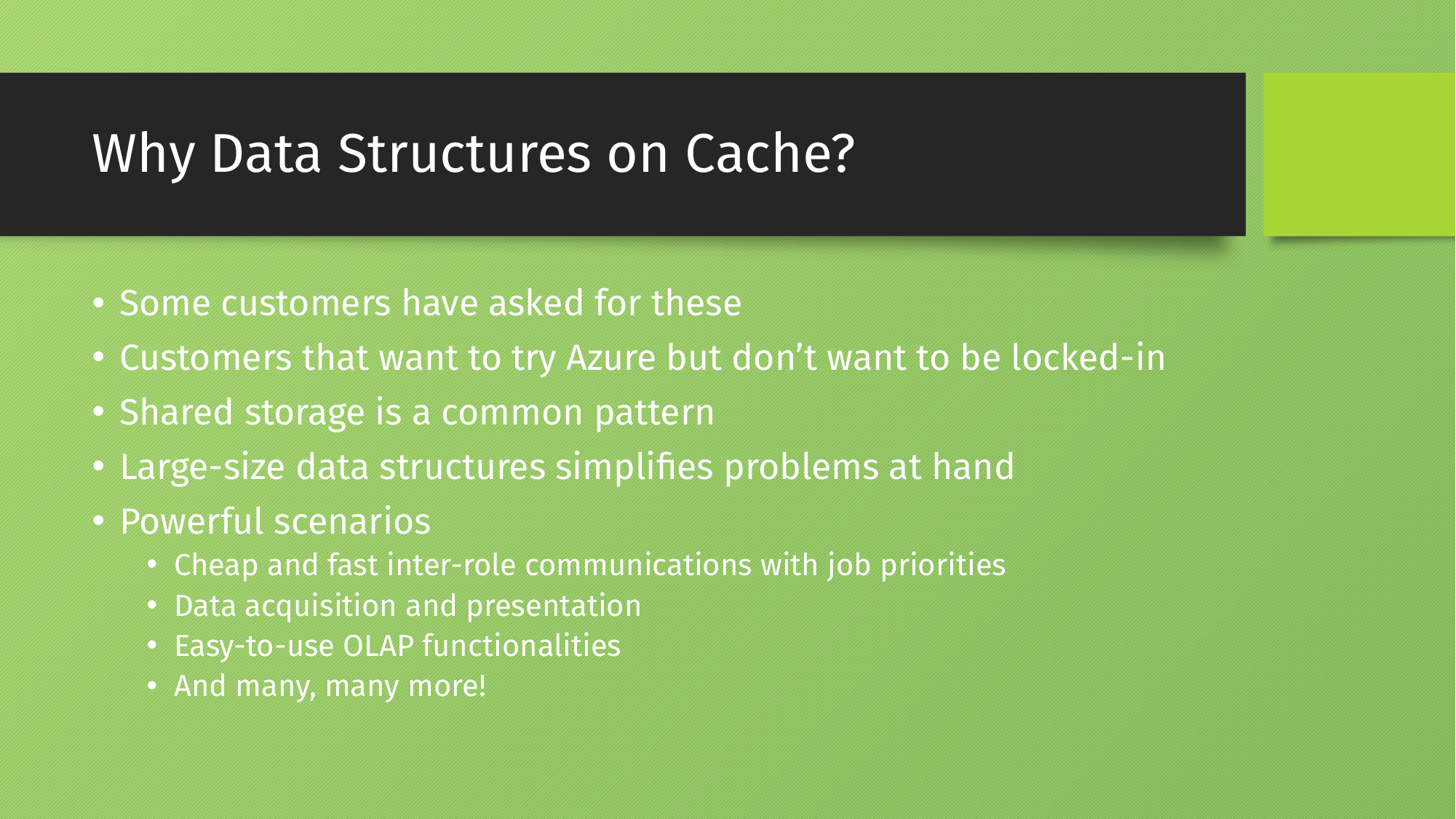

# Why Data Structures on Cache?
Some customers have asked for these
Customers that want to try Azure but don’t want to be locked-in
Shared storage is a common pattern
Large-size data structures simplifies problems at hand
Powerful scenarios
Cheap and fast inter-role communications with job priorities
Data acquisition and presentation
Easy-to-use OLAP functionalities
And many, many more!